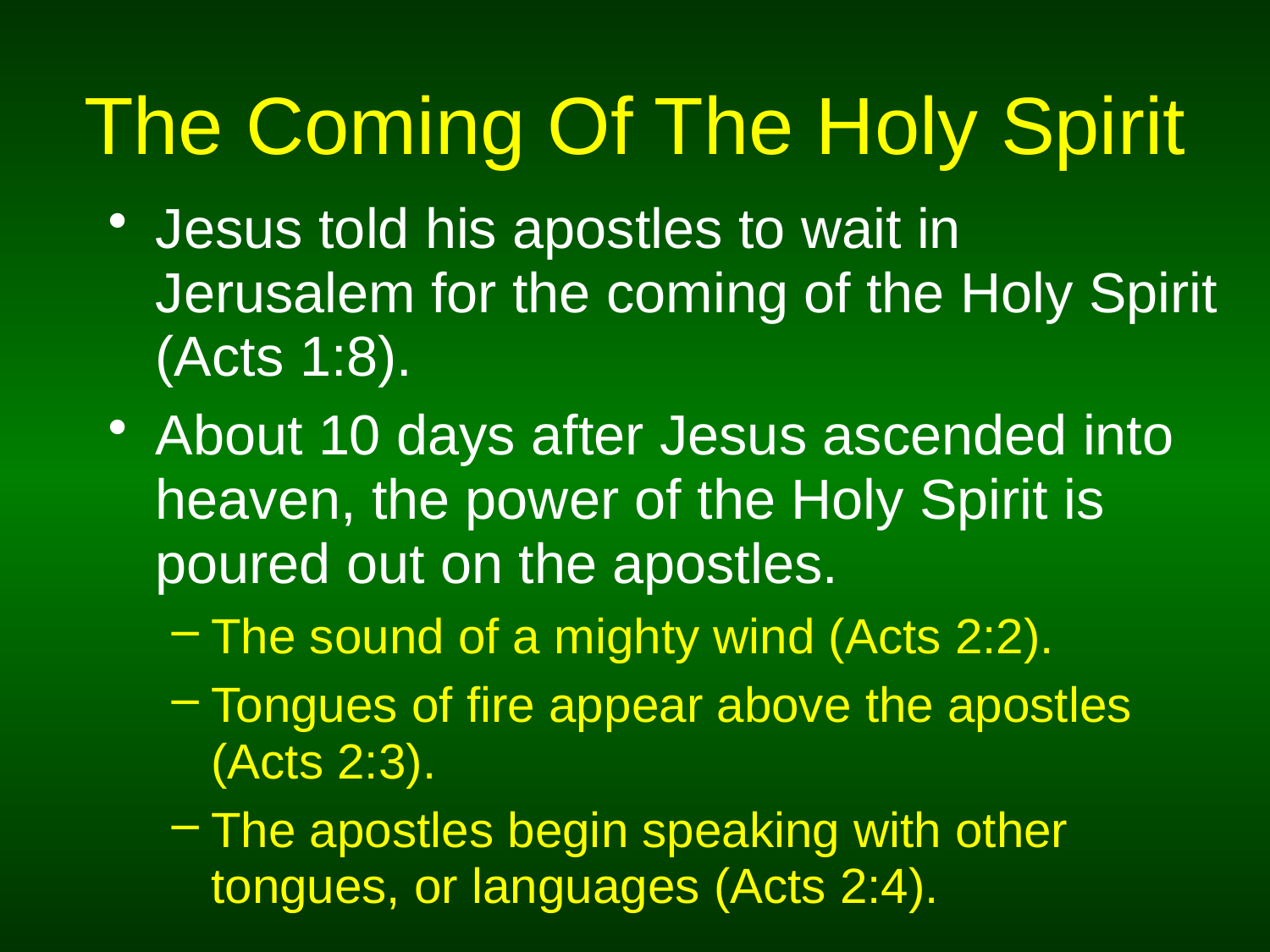

# The Coming Of The Holy Spirit
Jesus told his apostles to wait in Jerusalem for the coming of the Holy Spirit (Acts 1:8).
About 10 days after Jesus ascended into heaven, the power of the Holy Spirit is poured out on the apostles.
The sound of a mighty wind (Acts 2:2).
Tongues of fire appear above the apostles (Acts 2:3).
The apostles begin speaking with other tongues, or languages (Acts 2:4).